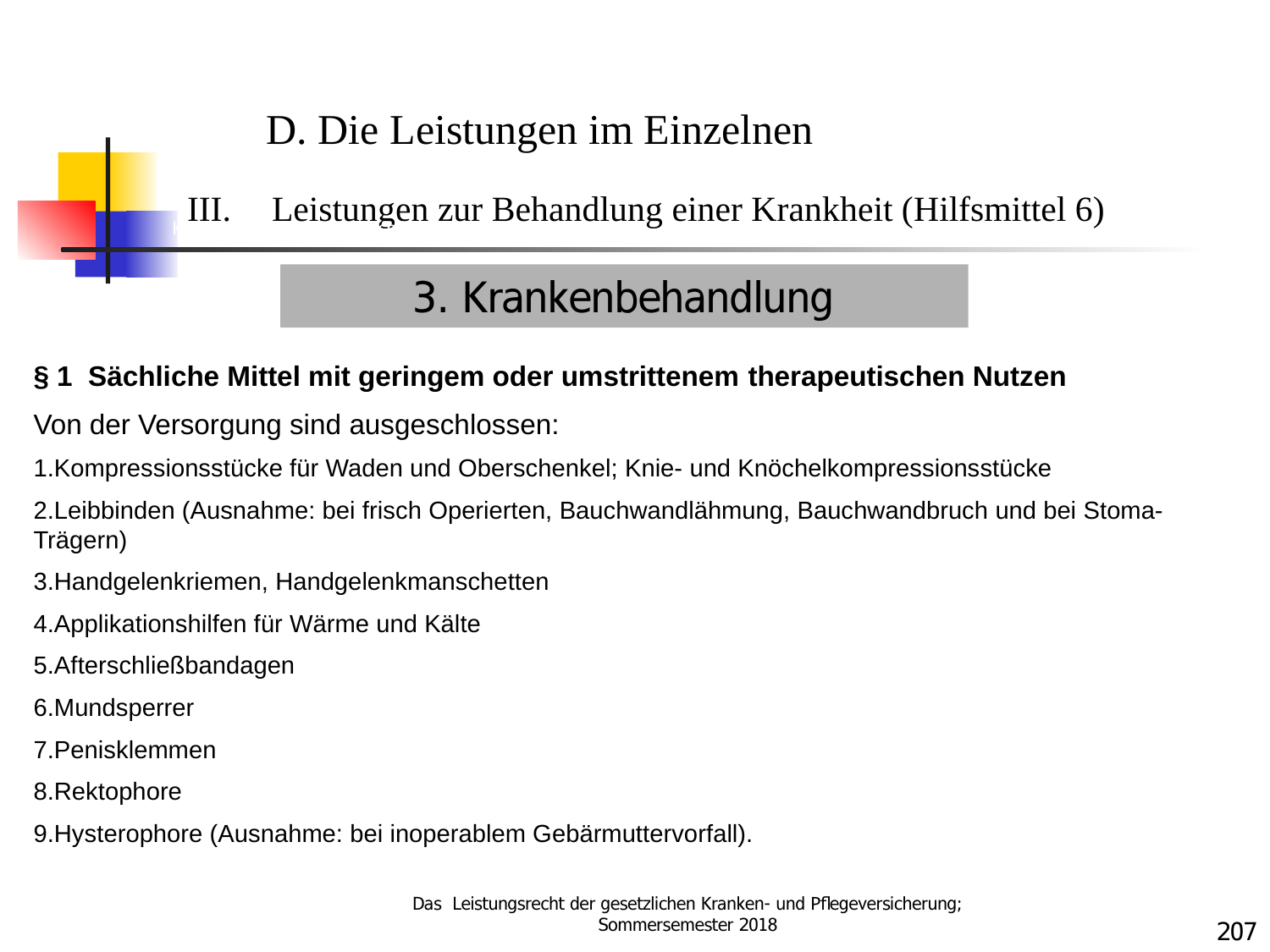

Krankenbehandlung 6 (Hilfsmittel)
D. Die Leistungen im Einzelnen

Leistungen zur Behandlung einer Krankheit (Hilfsmittel 6)
3. Krankenbehandlung
§ 1  Sächliche Mittel mit geringem oder umstrittenem therapeutischen Nutzen
Von der Versorgung sind ausgeschlossen:
1.Kompressionsstücke für Waden und Oberschenkel; Knie- und Knöchelkompressionsstücke
2.Leibbinden (Ausnahme: bei frisch Operierten, Bauchwandlähmung, Bauchwandbruch und bei Stoma-Trägern)
3.Handgelenkriemen, Handgelenkmanschetten
4.Applikationshilfen für Wärme und Kälte
5.Afterschließbandagen
6.Mundsperrer
7.Penisklemmen
8.Rektophore
9.Hysterophore (Ausnahme: bei inoperablem Gebärmuttervorfall).
Krankheit
Das  Leistungsrecht der gesetzlichen Kranken- und Pflegeversicherung; Sommersemester 2018
207